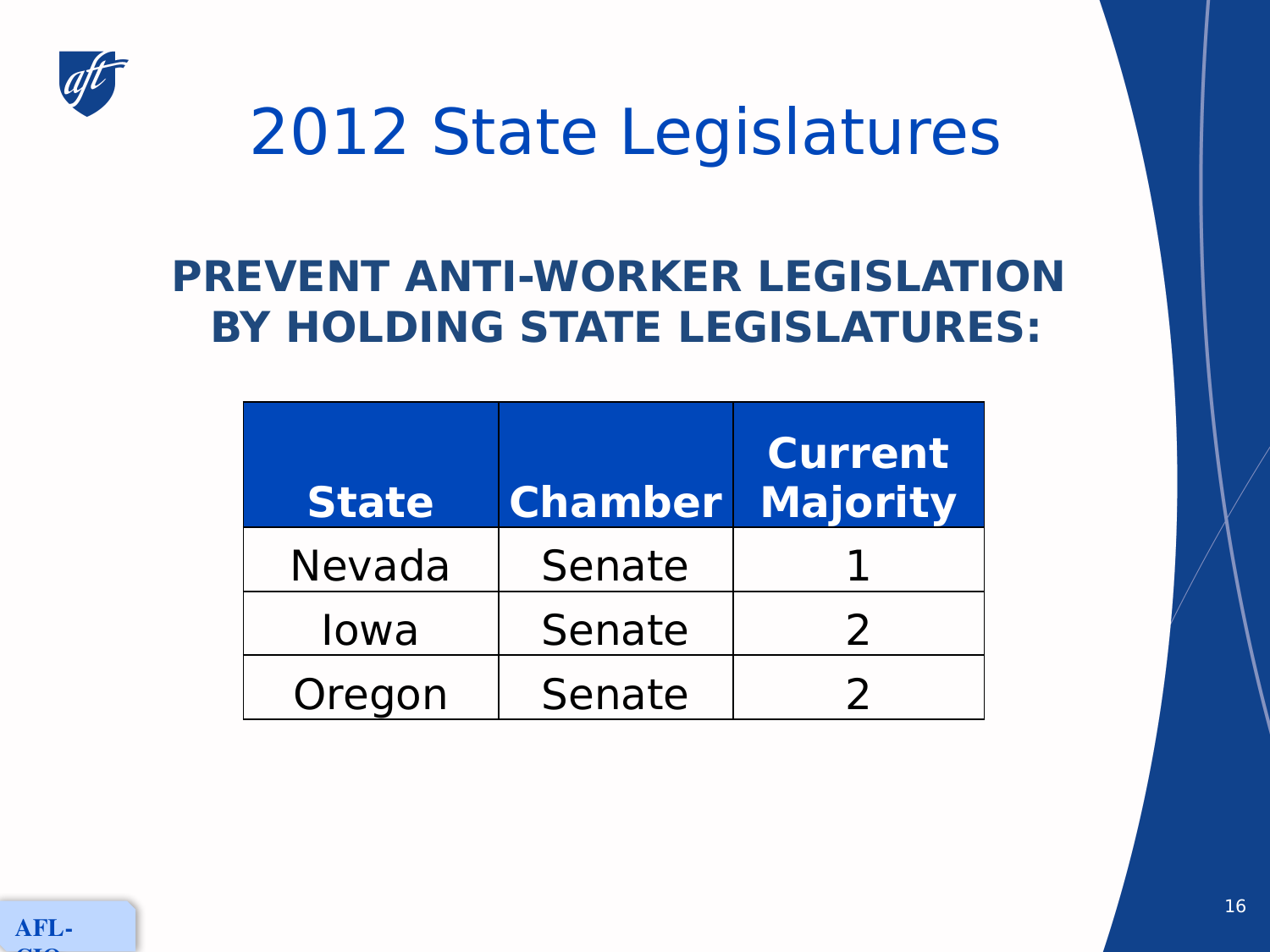

# 2012 State Legislatures
PREVENT ANTI-WORKER LEGISLATION
BY HOLDING STATE LEGISLATURES:
| State | Chamber | Current Majority |
| --- | --- | --- |
| Nevada | Senate | 1 |
| Iowa | Senate | 2 |
| Oregon | Senate | 2 |
16
AFL-CIO